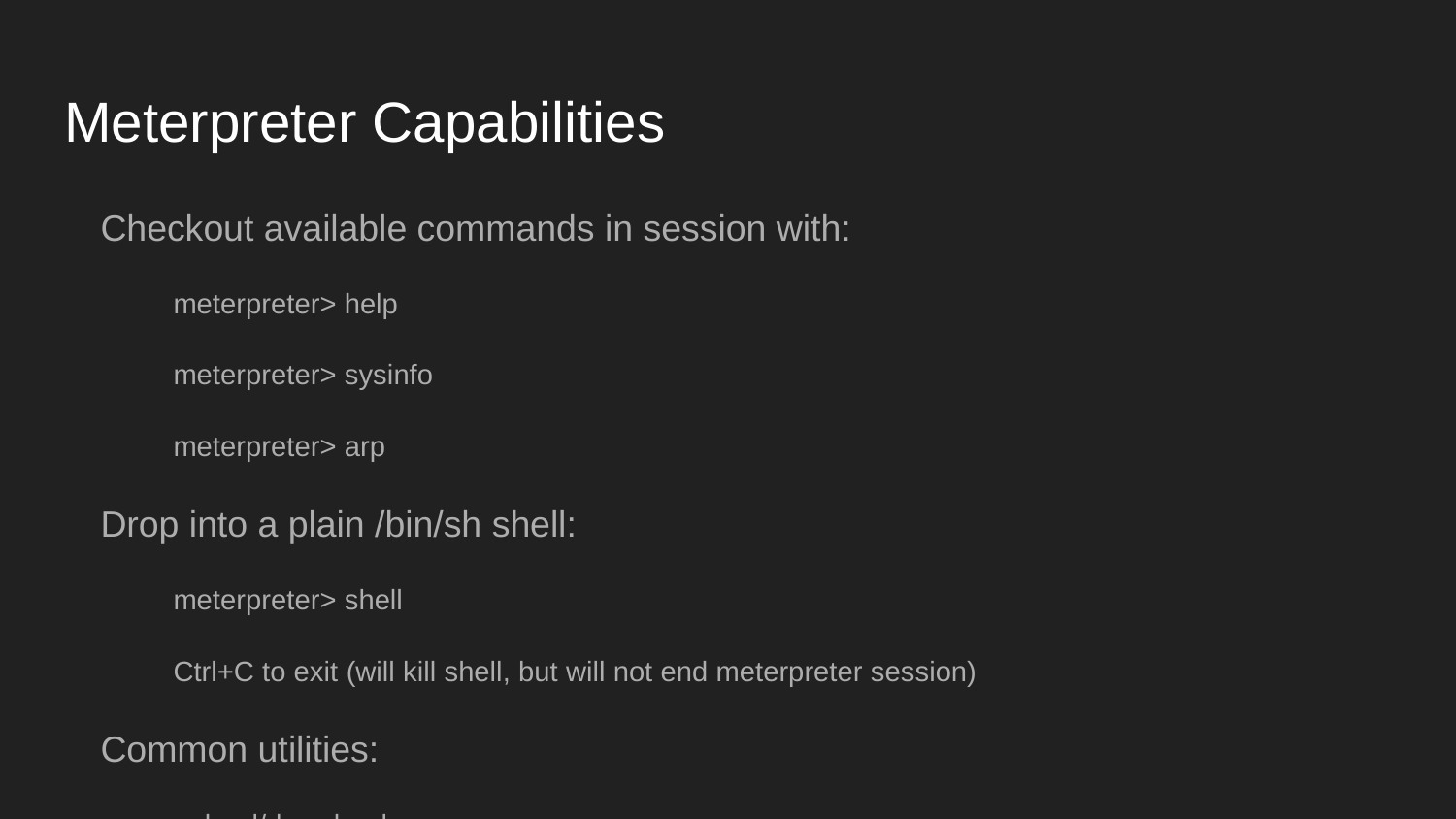

# Meterpreter Capabilities
Checkout available commands in session with:
meterpreter> help
meterpreter> sysinfo
meterpreter> arp
Drop into a plain /bin/sh shell:
meterpreter> shell
Ctrl+C to exit (will kill shell, but will not end meterpreter session)
Common utilities:
upload/download
port forwarding
pid migration